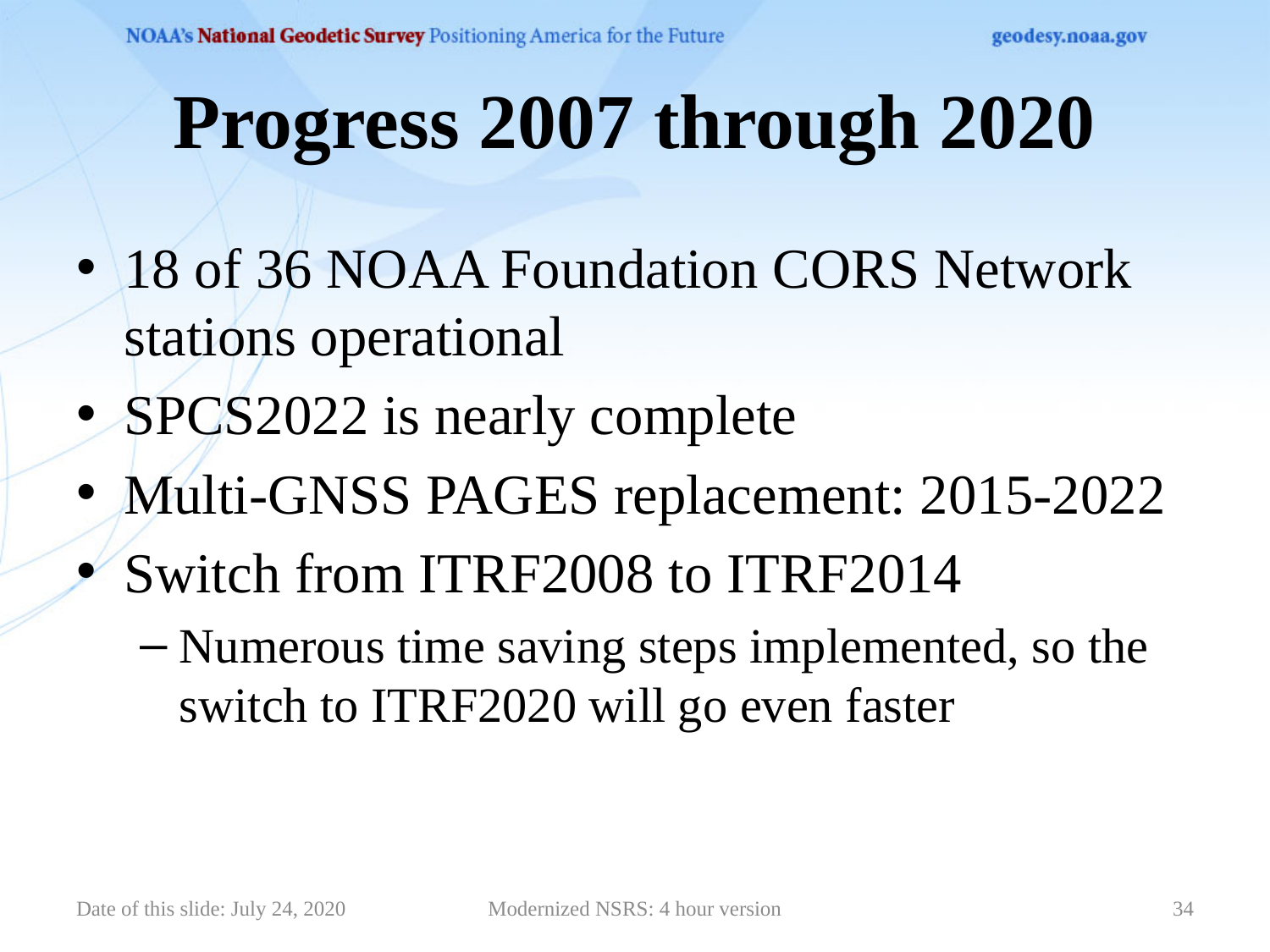

# Progress 2007 through 2020
18 of 36 NOAA Foundation CORS Network stations operational
SPCS2022 is nearly complete
Multi-GNSS PAGES replacement: 2015-2022
Switch from ITRF2008 to ITRF2014
Numerous time saving steps implemented, so the switch to ITRF2020 will go even faster

Date of this slide: July 24, 2020
Modernized NSRS: 4 hour version
34